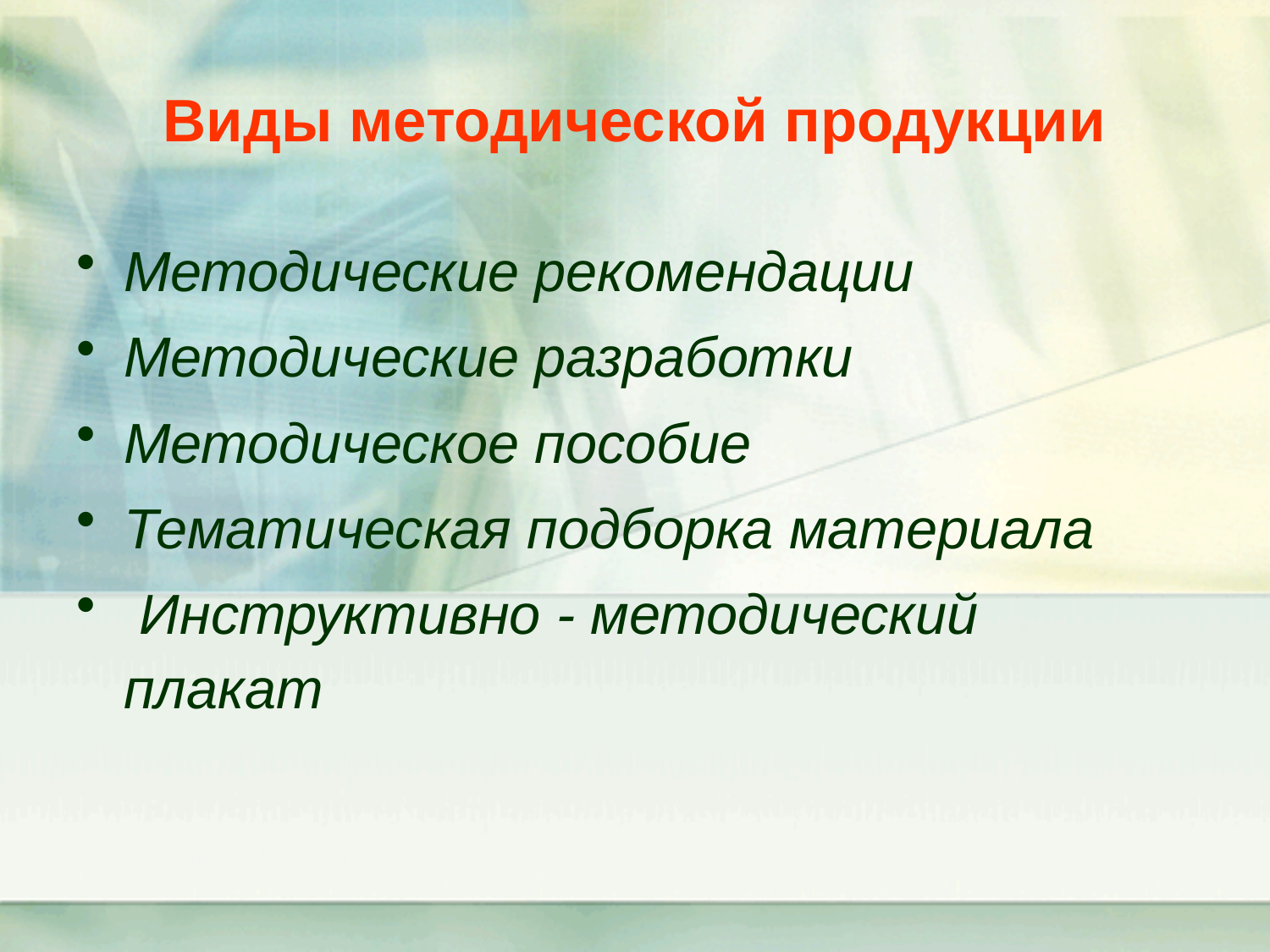

# Виды методической продукции
Методические рекомендации
Методические разработки
Методическое пособие
Тематическая подборка материала
 Инструктивно - методический плакат